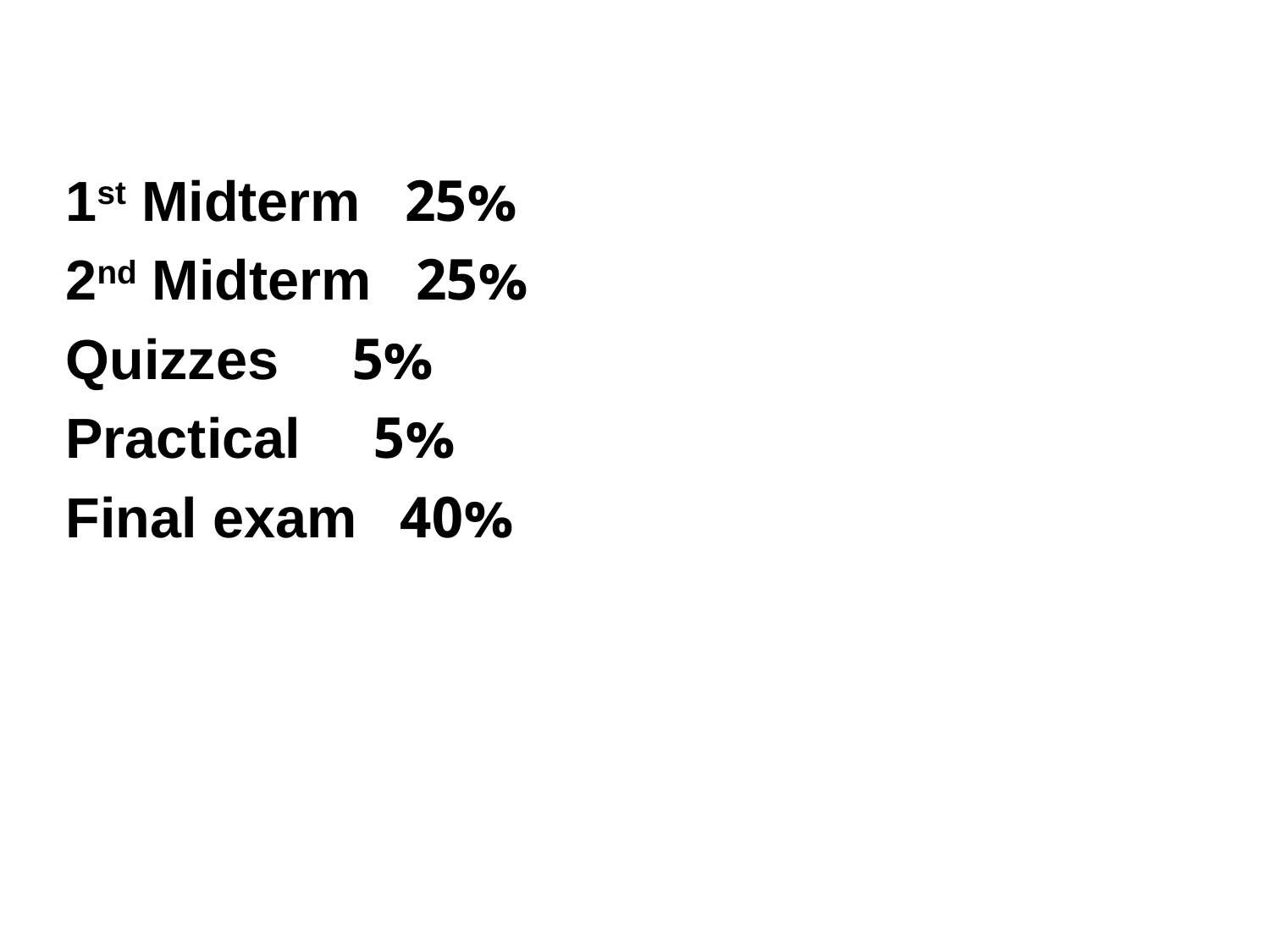

25%   1st Midterm
25%   2nd Midterm
5%     Quizzes
5%     Practical
40%   Final exam